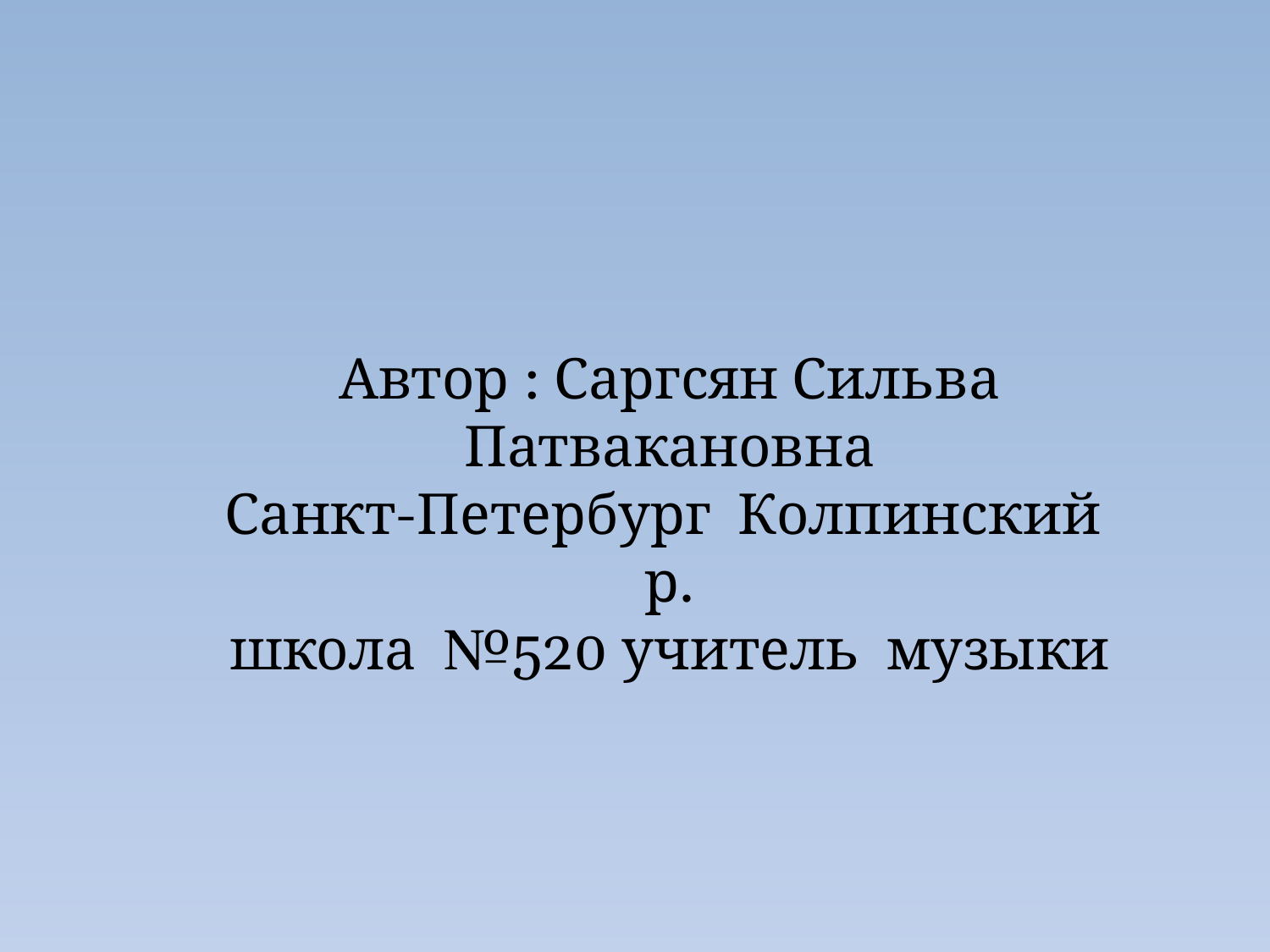

Автор : Саргсян Сильва Патвакановна
Санкт-Петербург  Колпинский  р.
школа  №520 учитель  музыки